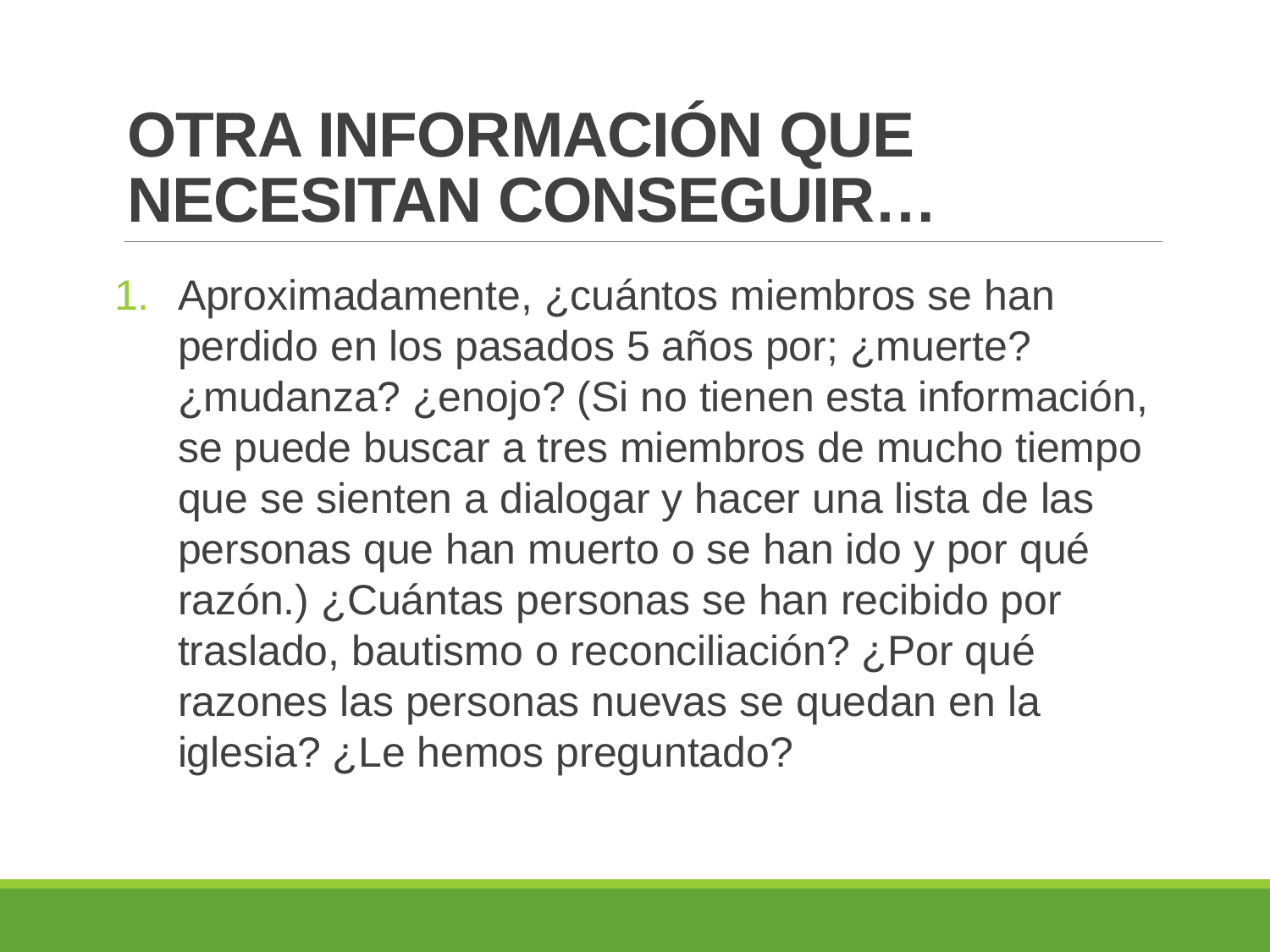

# OTRA INFORMACIÓN QUE NECESITAN CONSEGUIR…
Aproximadamente, ¿cuántos miembros se han perdido en los pasados 5 años por; ¿muerte? ¿mudanza? ¿enojo? (Si no tienen esta información, se puede buscar a tres miembros de mucho tiempo que se sienten a dialogar y hacer una lista de las personas que han muerto o se han ido y por qué razón.) ¿Cuántas personas se han recibido por traslado, bautismo o reconciliación? ¿Por qué razones las personas nuevas se quedan en la iglesia? ¿Le hemos preguntado?